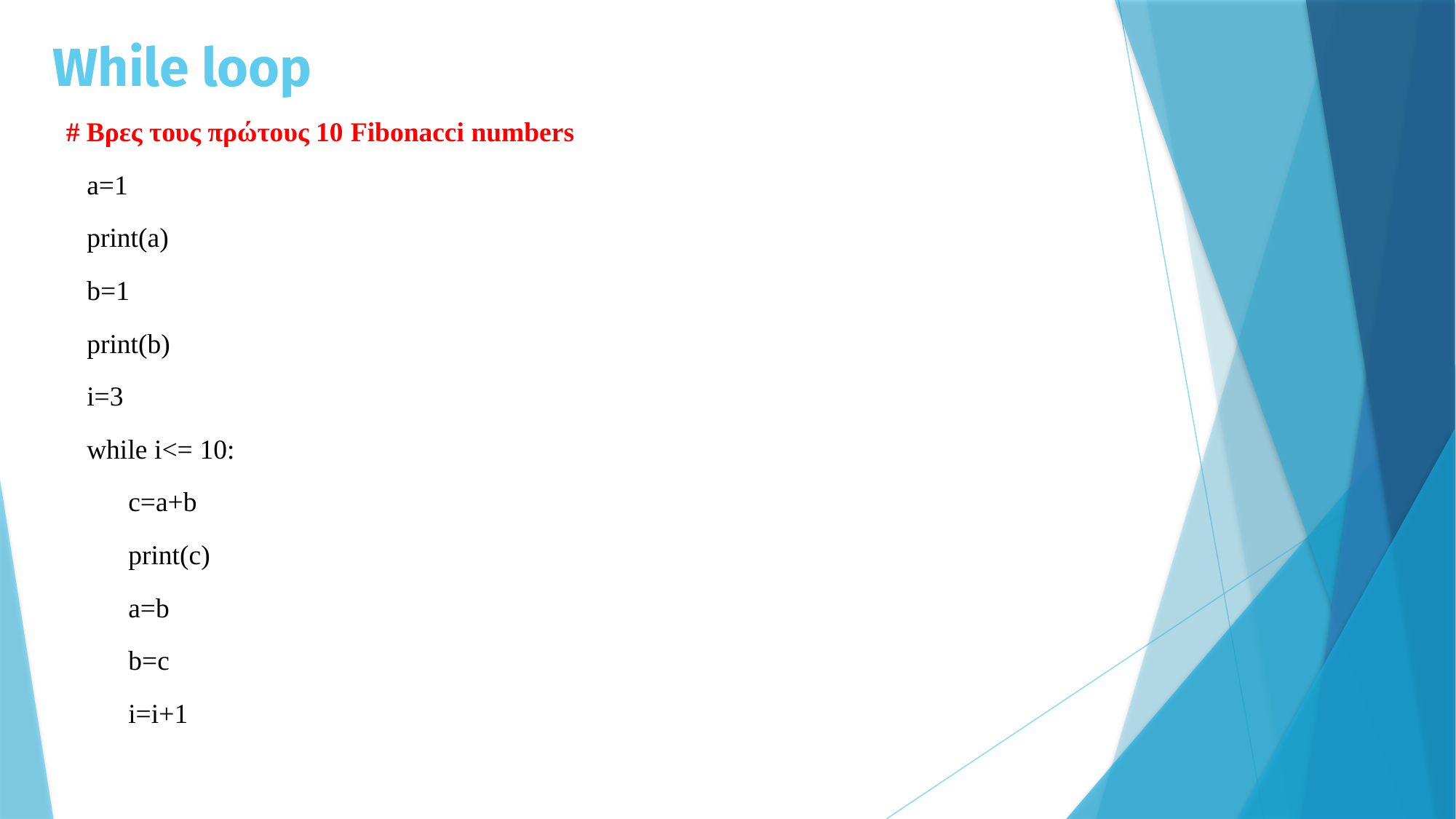

# While loop
# Βρες τους πρώτους 10 Fibonacci numbers
   a=1
   print(a)
   b=1
   print(b)
   i=3
   while i<= 10:
         c=a+b
         print(c)
         a=b
         b=c
         i=i+1